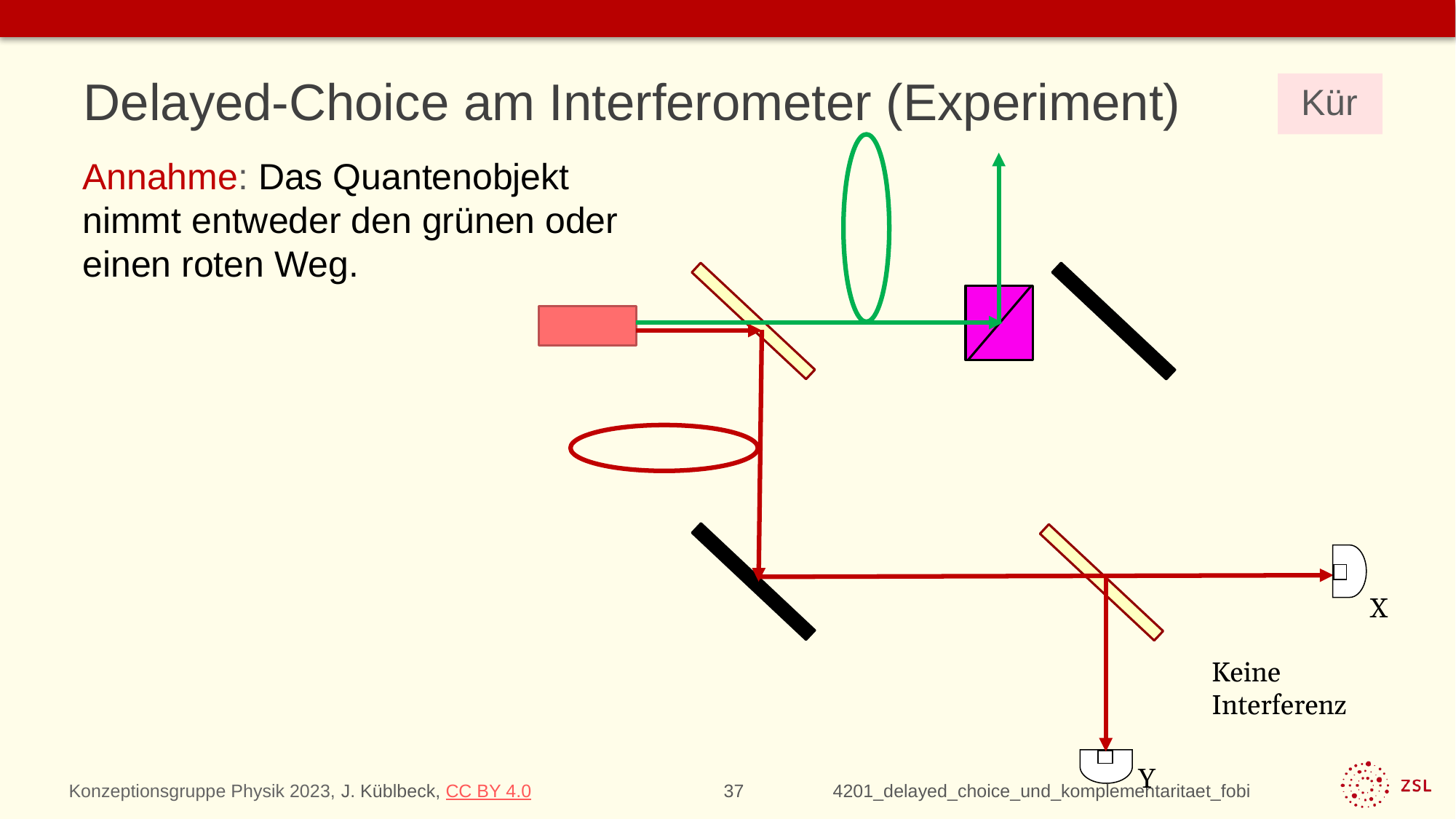

# Delayed-Choice am Interferometer (Experiment)
Kür

Annahme: Das Quantenobjekt nimmt entweder den grünen oder einen roten Weg.

X

Y

Keine
Interferenz